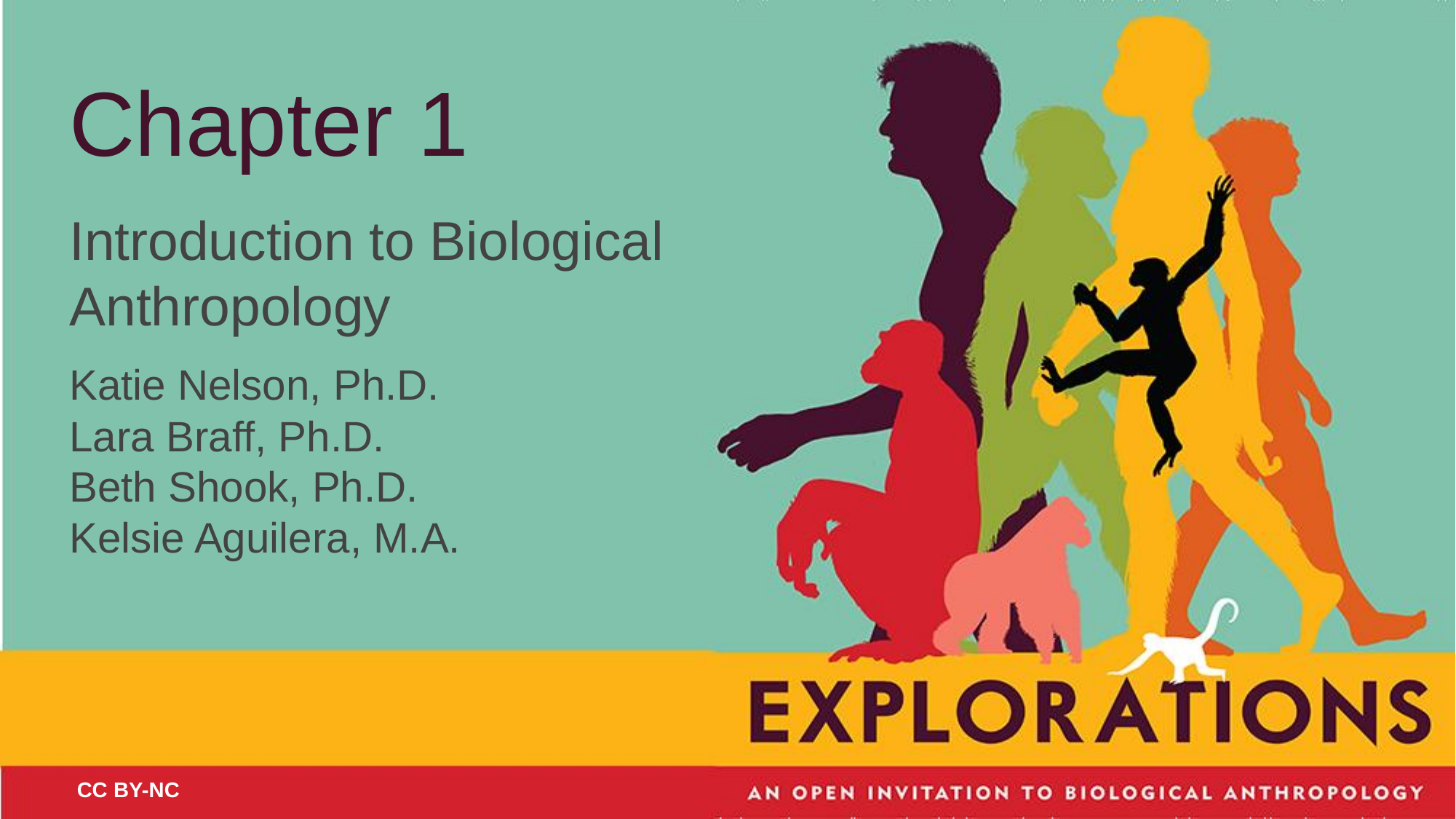

Chapter 1
Introduction to Biological Anthropology
Katie Nelson, Ph.D.
Lara Braff, Ph.D.
Beth Shook, Ph.D.
Kelsie Aguilera, M.A.

CC BY-NC